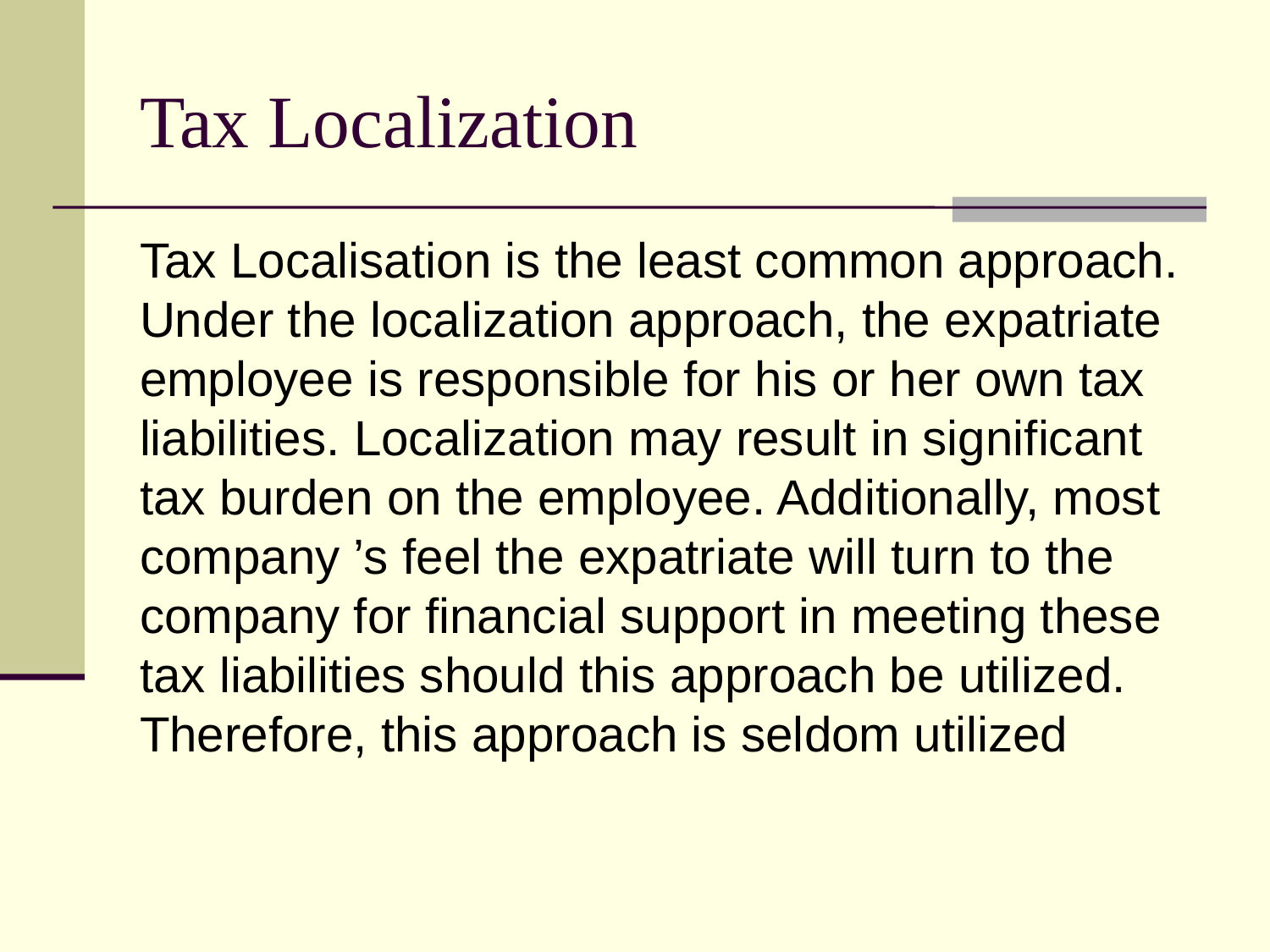

# Tax Localization
Tax Localisation is the least common approach. Under the localization approach, the expatriate employee is responsible for his or her own tax liabilities. Localization may result in significant tax burden on the employee. Additionally, most company ’s feel the expatriate will turn to the company for financial support in meeting these tax liabilities should this approach be utilized. Therefore, this approach is seldom utilized